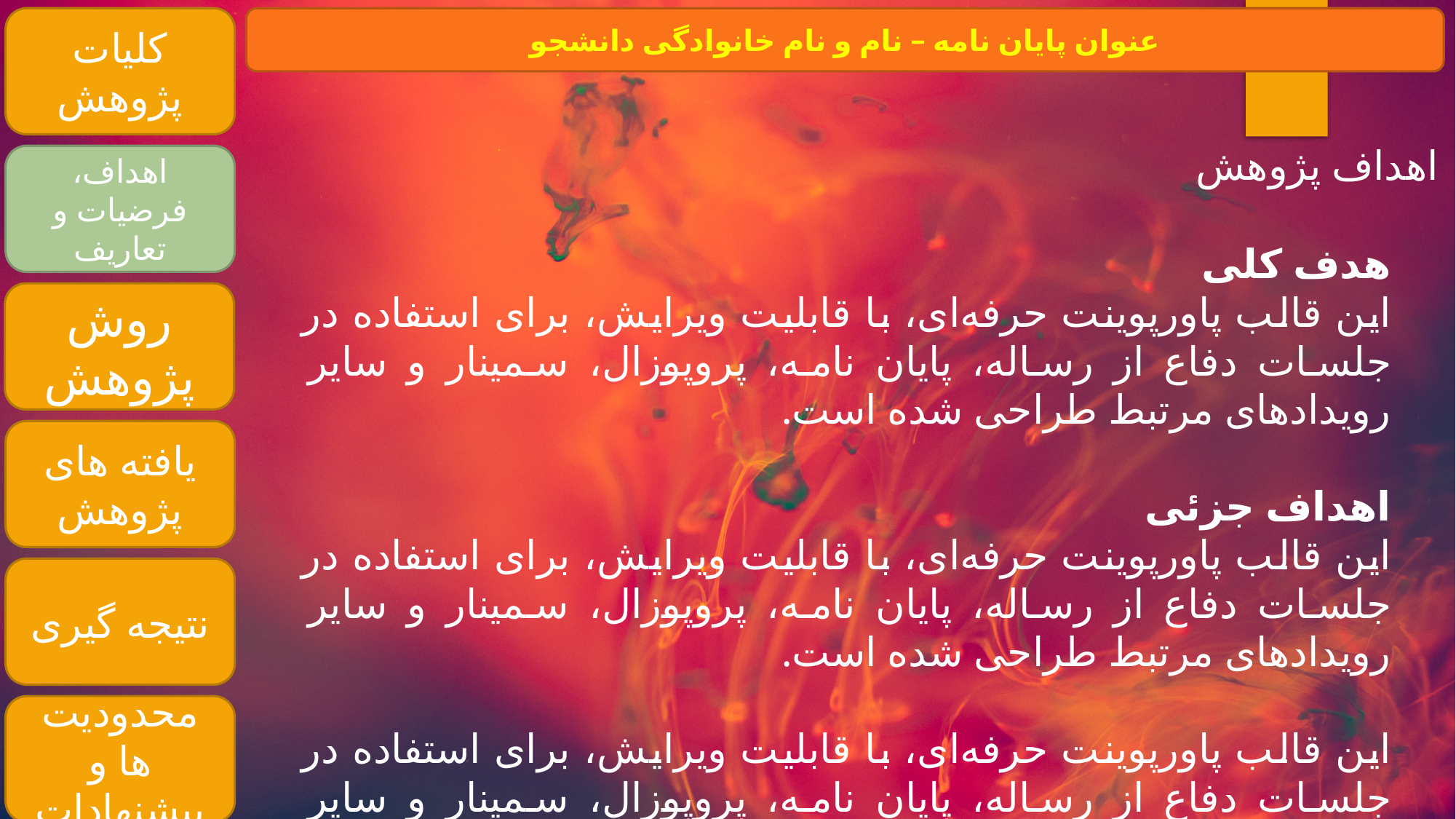

کلیات پژوهش
عنوان پایان نامه – نام و نام خانوادگی دانشجو
اهداف پژوهش
اهداف، فرضیات و تعاریف

هدف کلی
این قالب پاورپوینت حرفه‌ای، با قابلیت ویرایش، برای استفاده در جلسات دفاع از رساله، پایان نامه، پروپوزال، سمینار و سایر رویدادهای مرتبط طراحی شده است.

اهداف جزئی
این قالب پاورپوینت حرفه‌ای، با قابلیت ویرایش، برای استفاده در جلسات دفاع از رساله، پایان نامه، پروپوزال، سمینار و سایر رویدادهای مرتبط طراحی شده است.

این قالب پاورپوینت حرفه‌ای، با قابلیت ویرایش، برای استفاده در جلسات دفاع از رساله، پایان نامه، پروپوزال، سمینار و سایر رویدادهای مرتبط طراحی شده است

روش پژوهش
یافته های پژوهش
نتیجه گیری
محدودیت ها و پیشنهادات